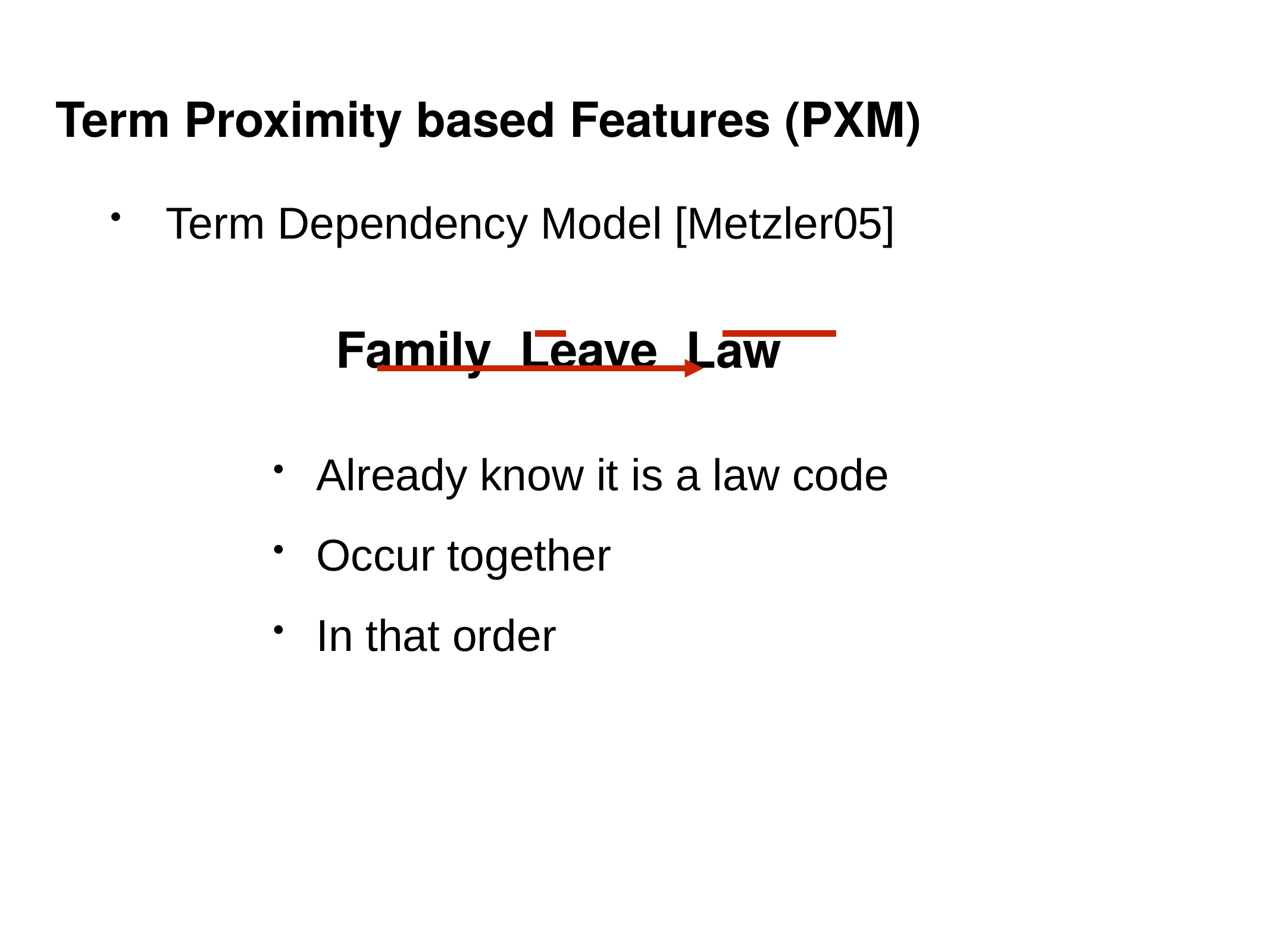

# Term Proximity based Features (PXM)
 Term Dependency Model [Metzler05]
Family  Leave  Law

Already know it is a law code
Occur together
In that order
155